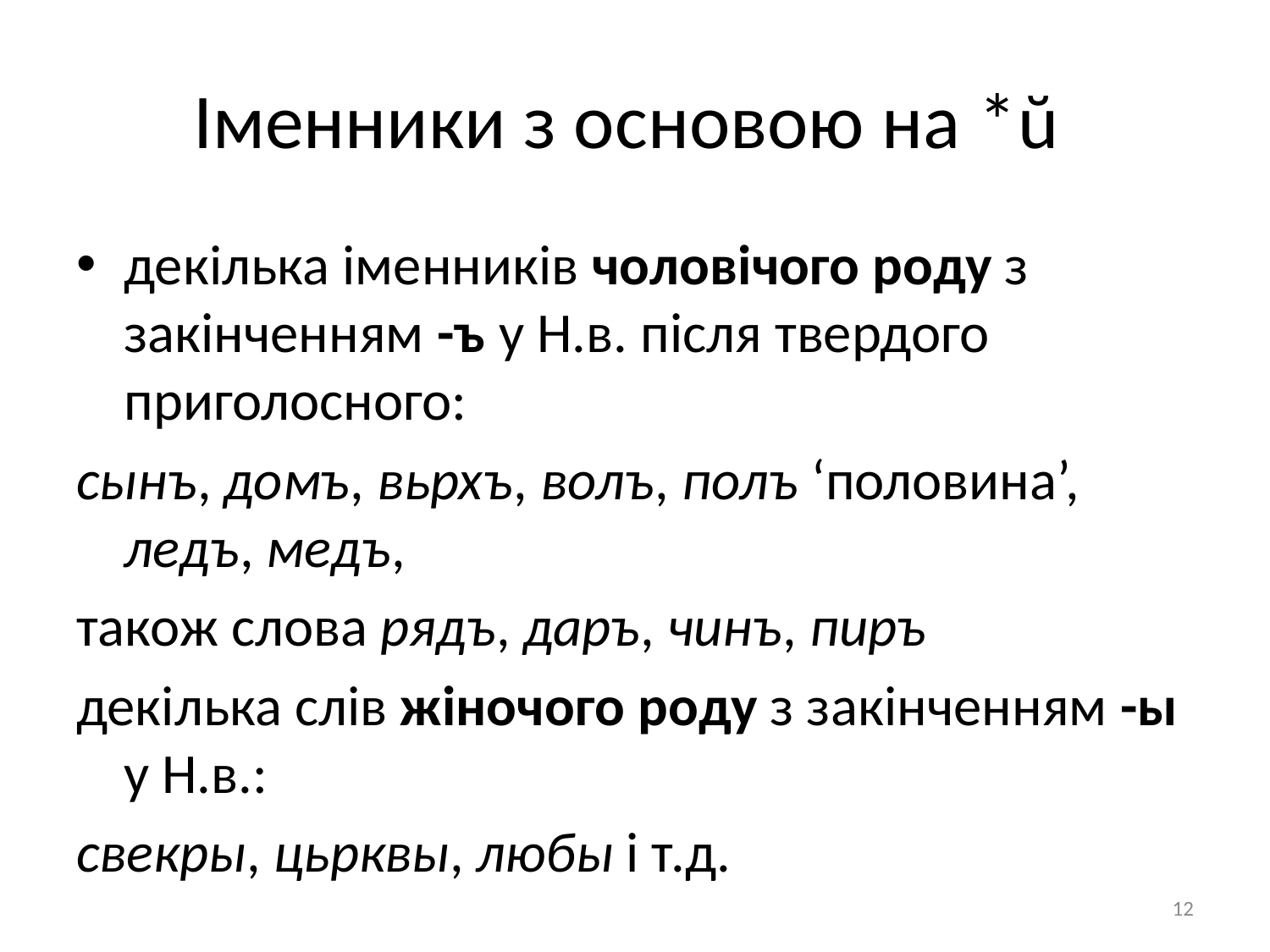

# Іменники з основою на *ŭ
декілька іменників чоловічого роду з закінченням -ъ у Н.в. після твердого приголосного:
сынъ, домъ, вьрхъ, волъ, полъ ‘половина’, ледъ, медъ,
також слова рядъ, даръ, чинъ, пиръ
декілька слів жіночого роду з закінченням -ы у Н.в.:
свекры, цьрквы, любы і т.д.
12